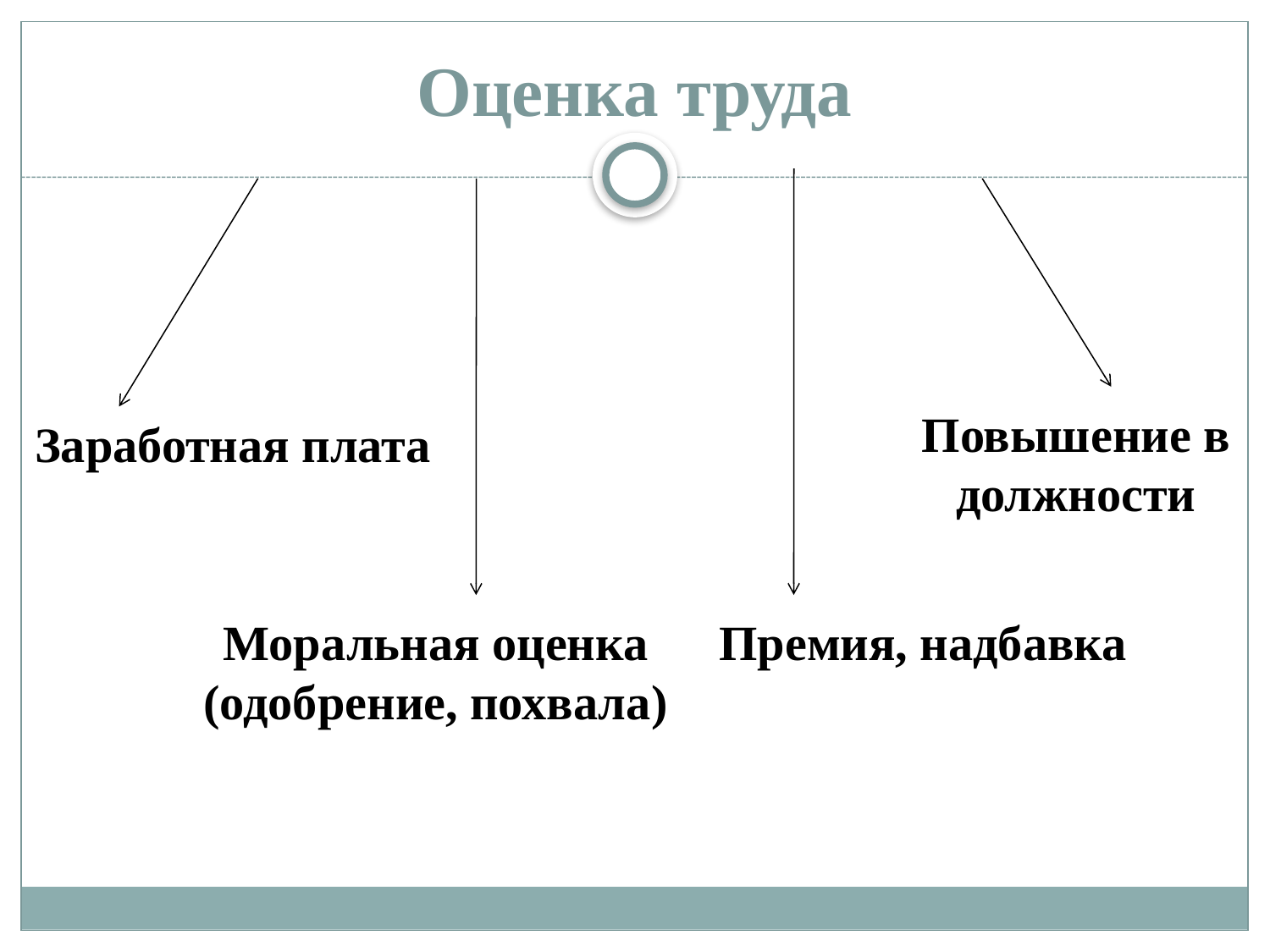

# Оценка труда
Повышение в должности
Заработная плата
Моральная оценка
(одобрение, похвала)
Премия, надбавка